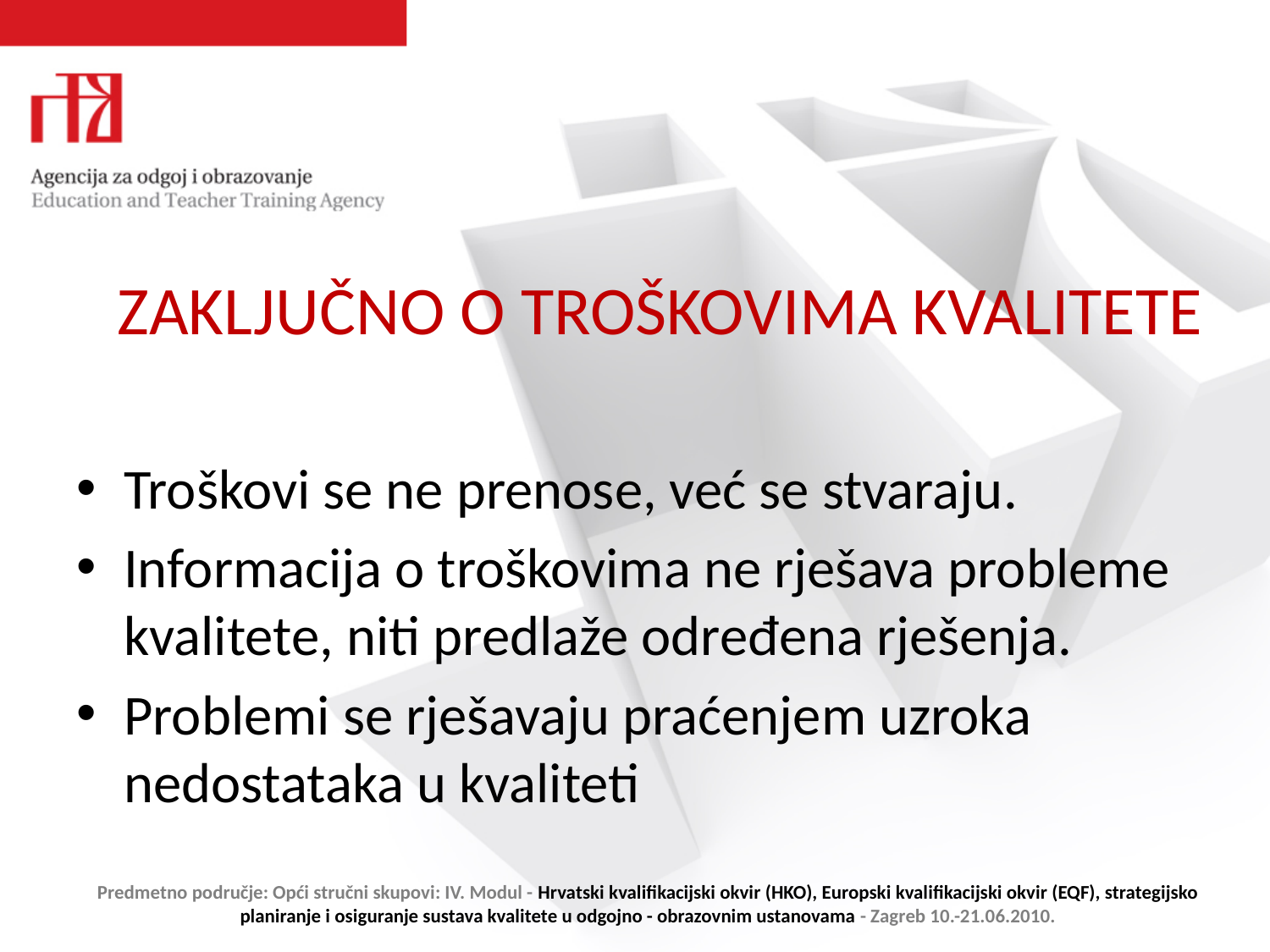

# ZAKLJUČNO O TROŠKOVIMA KVALITETE
Troškovi se ne prenose, već se stvaraju.
Informacija o troškovima ne rješava probleme kvalitete, niti predlaže određena rješenja.
Problemi se rješavaju praćenjem uzroka nedostataka u kvaliteti